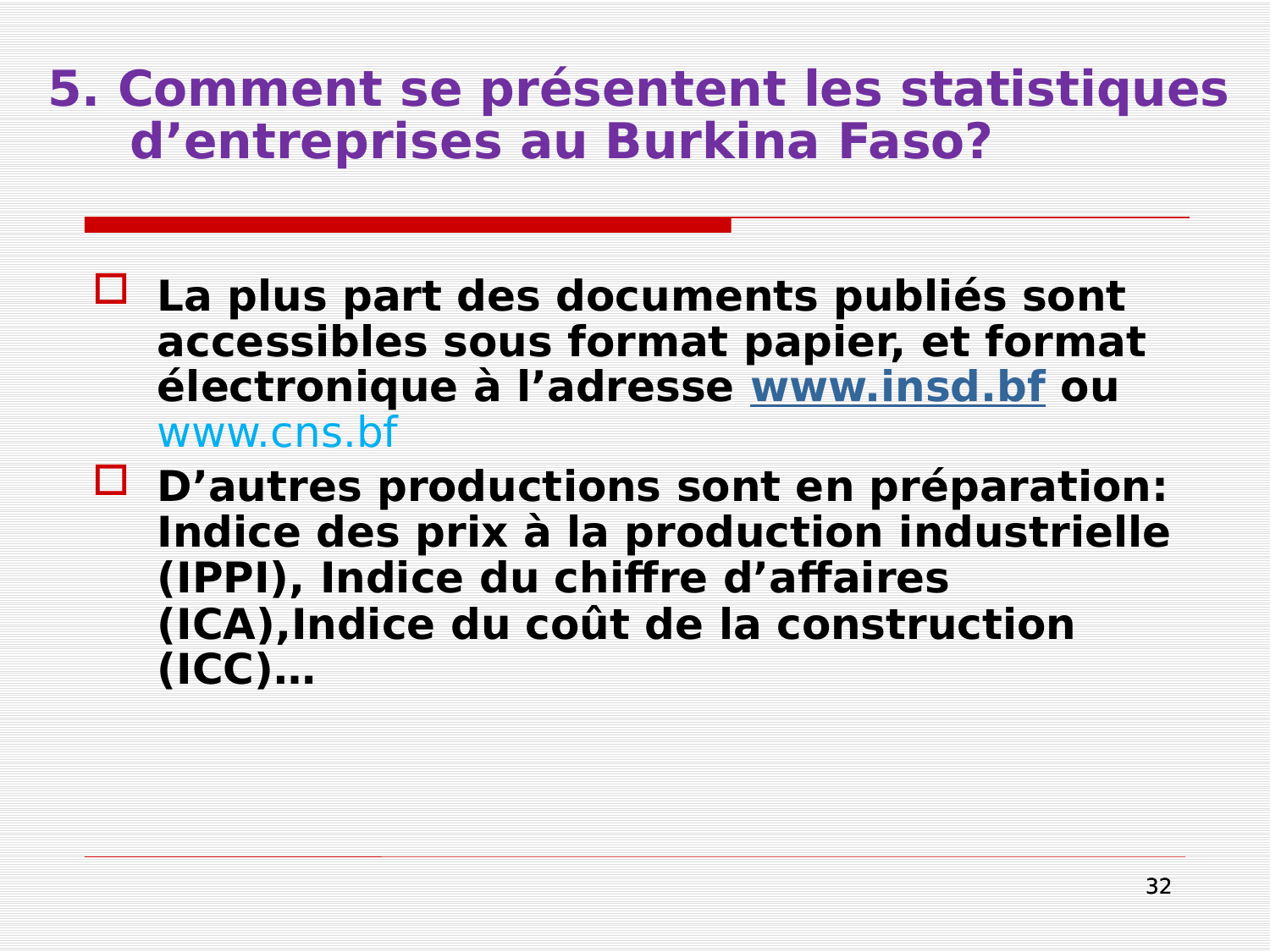

# 5. Comment se présentent les statistiques  d’entreprises au Burkina Faso?
La plus part des documents publiés sont accessibles sous format papier, et format électronique à l’adresse www.insd.bf ou www.cns.bf
D’autres productions sont en préparation: Indice des prix à la production industrielle (IPPI), Indice du chiffre d’affaires (ICA),Indice du coût de la construction (ICC)…

32
32